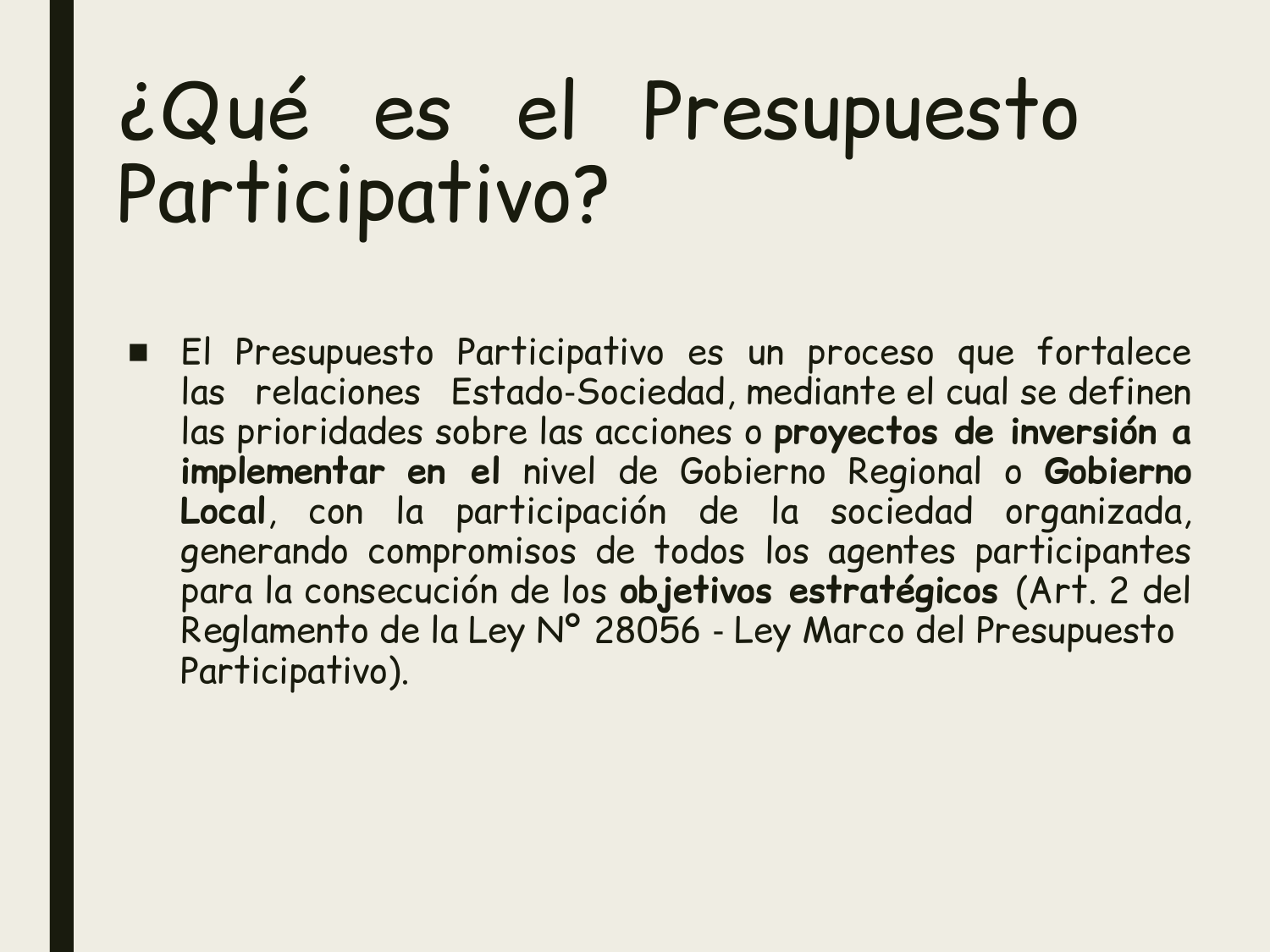

# ¿Qué es el Presupuesto Participativo?
El  Presupuesto  Participativo  es  un  proceso  que  fortalece las  relaciones  Estado‐Sociedad, mediante el cual se definen las prioridades sobre las acciones o proyectos de inversión a implementar en el nivel de Gobierno Regional o Gobierno Local, con la participación de la sociedad organizada, generando compromisos de todos los agentes participantes para la consecución de los objetivos estratégicos (Art. 2 del Reglamento de la Ley Nº 28056 ‐ Ley Marco del Presupuesto Participativo).